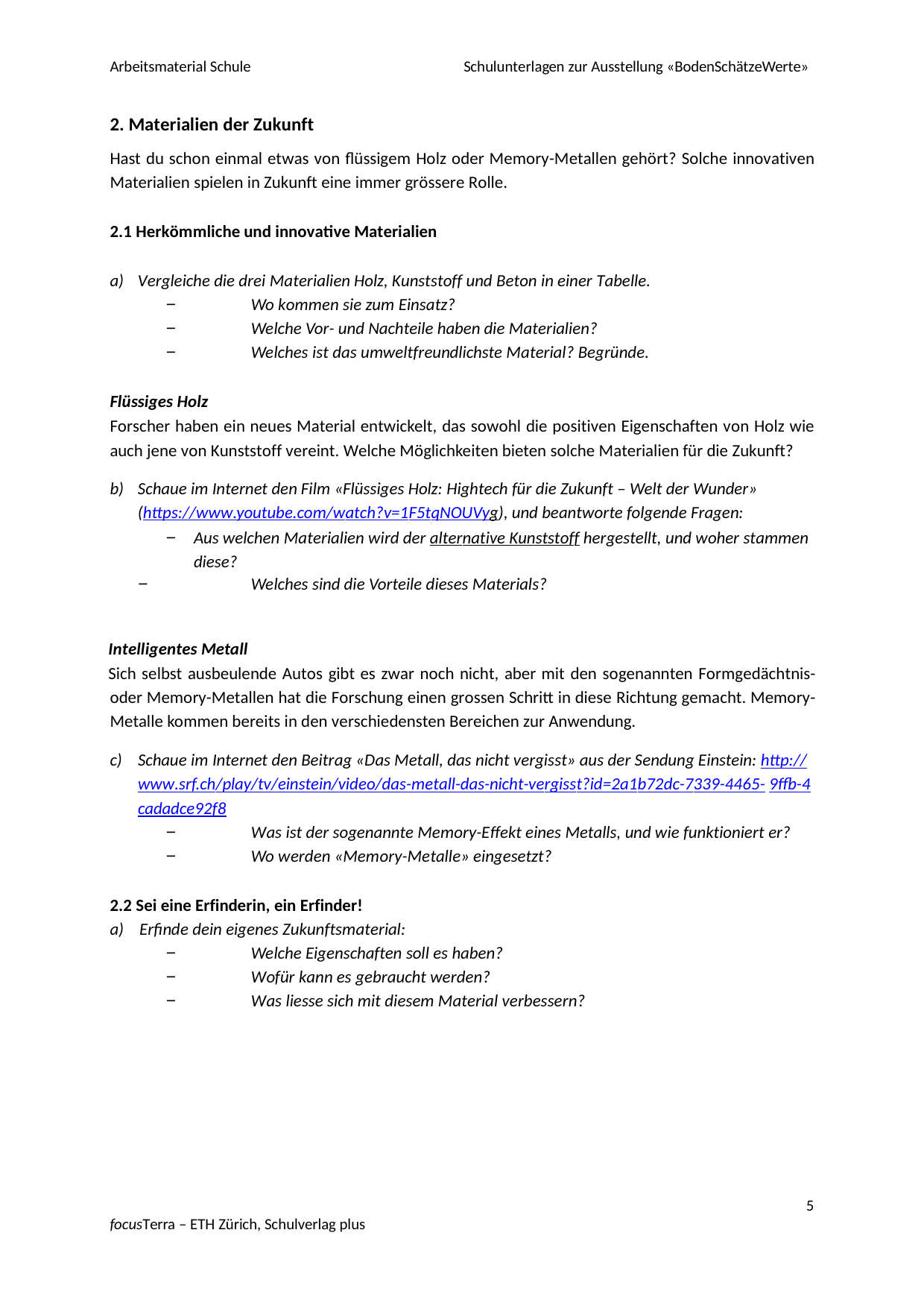

Arbeitsmaterial Schule
Schulunterlagen zur Ausstellung «BodenSchätzeWerte»
2. Materialien der Zukunft
Hast du schon einmal etwas von flüssigem Holz oder Memory-Metallen gehört? Solche innovativen Materialien spielen in Zukunft eine immer grössere Rolle.

2.1 Herkömmliche und innovative Materialien

Vergleiche die drei Materialien Holz, Kunststoff und Beton in einer Tabelle.
−	Wo kommen sie zum Einsatz?
−	Welche Vor- und Nachteile haben die Materialien?
−	Welches ist das umweltfreundlichste Material? Begründe.

Flüssiges Holz
Forscher haben ein neues Material entwickelt, das sowohl die positiven Eigenschaften von Holz wie auch jene von Kunststoff vereint. Welche Möglichkeiten bieten solche Materialien für die Zukunft?
Schaue im Internet den Film «Flüssiges Holz: Hightech für die Zukunft – Welt der Wunder» (https://www.youtube.com/watch?v=1F5tqNOUVyg), und beantworte folgende Fragen:
−	Aus welchen Materialien wird der alternative Kunststoff hergestellt, und woher stammen diese?
−	Welches sind die Vorteile dieses Materials?

Intelligentes Metall
Sich selbst ausbeulende Autos gibt es zwar noch nicht, aber mit den sogenannten Formgedächtnis- oder Memory-Metallen hat die Forschung einen grossen Schritt in diese Richtung gemacht. Memory- Metalle kommen bereits in den verschiedensten Bereichen zur Anwendung.
Schaue im Internet den Beitrag «Das Metall, das nicht vergisst» aus der Sendung Einstein: http://www.srf.ch/play/tv/einstein/video/das-metall-das-nicht-vergisst?id=2a1b72dc-7339-4465- 9ffb-4cadadce92f8
−	Was ist der sogenannte Memory-Effekt eines Metalls, und wie funktioniert er?
−	Wo werden «Memory-Metalle» eingesetzt?

2.2 Sei eine Erfinderin, ein Erfinder!
a)    Erfinde dein eigenes Zukunftsmaterial:
−	Welche Eigenschaften soll es haben?
−	Wofür kann es gebraucht werden?
−	Was liesse sich mit diesem Material verbessern?
5
focusTerra – ETH Zürich, Schulverlag plus